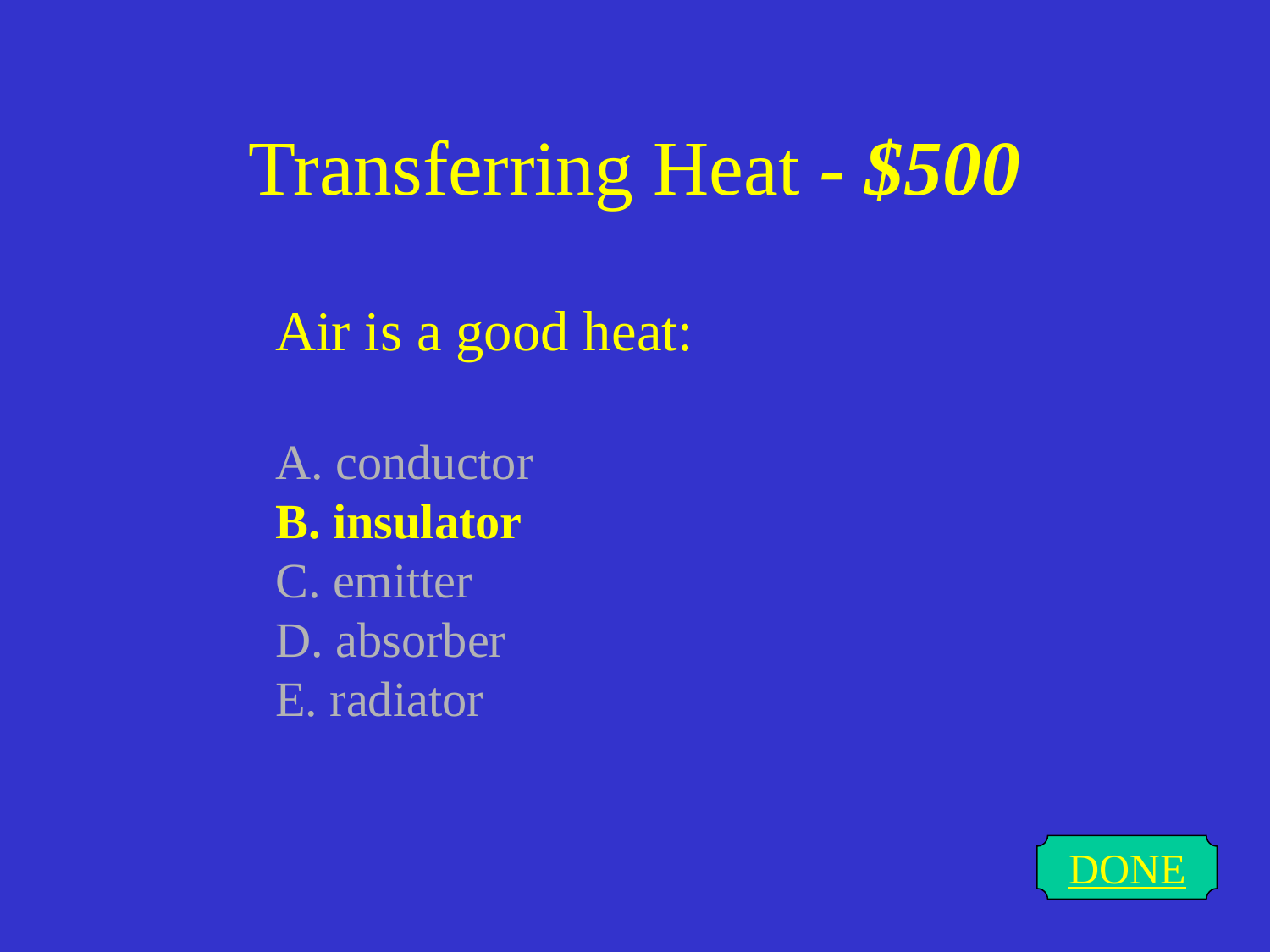

# Transferring Heat - $500
Air is a good heat:

A. conductor
B. insulator
C. emitter
D. absorber
E. radiator

DONE